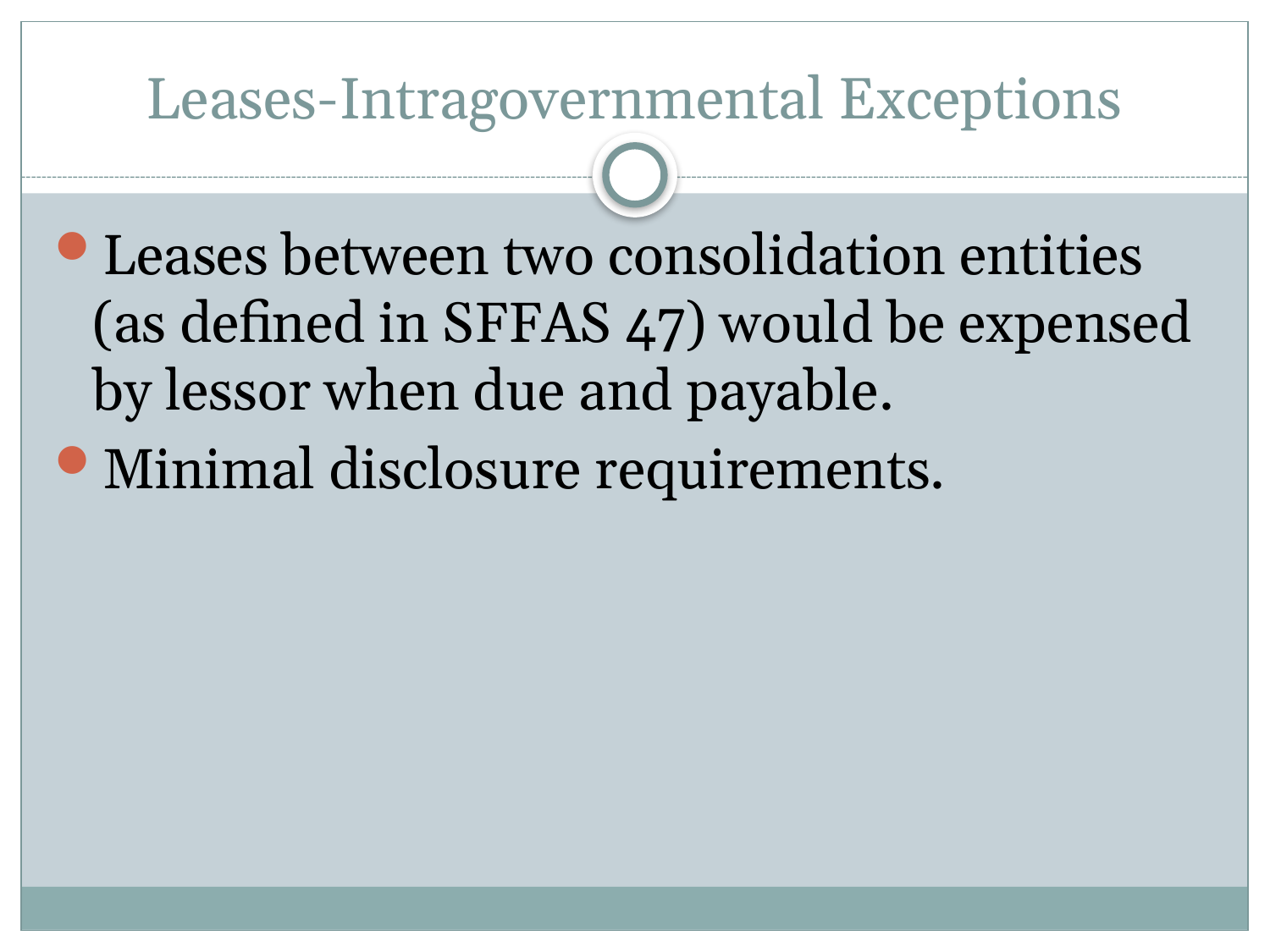

# Leases-Intragovernmental Exceptions
Leases between two consolidation entities (as defined in SFFAS 47) would be expensed by lessor when due and payable.
Minimal disclosure requirements.